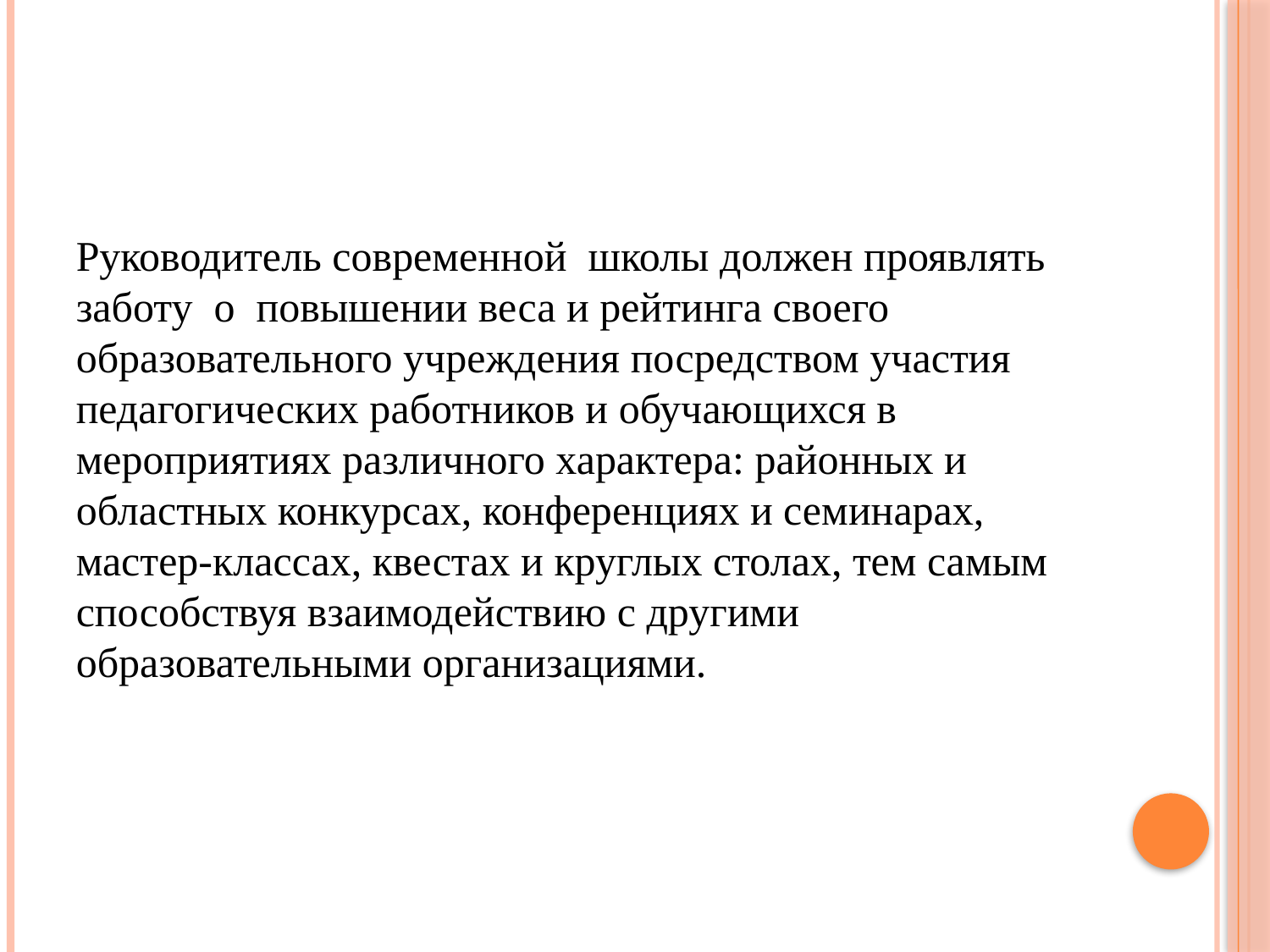

#
Руководитель современной  школы должен проявлять заботу  о  повышении веса и рейтинга своего образовательного учреждения посредством участия педагогических работников и обучающихся в мероприятиях различного характера: районных и областных конкурсах, конференциях и семинарах, мастер-классах, квестах и круглых столах, тем самым способствуя взаимодействию с другими образовательными организациями.